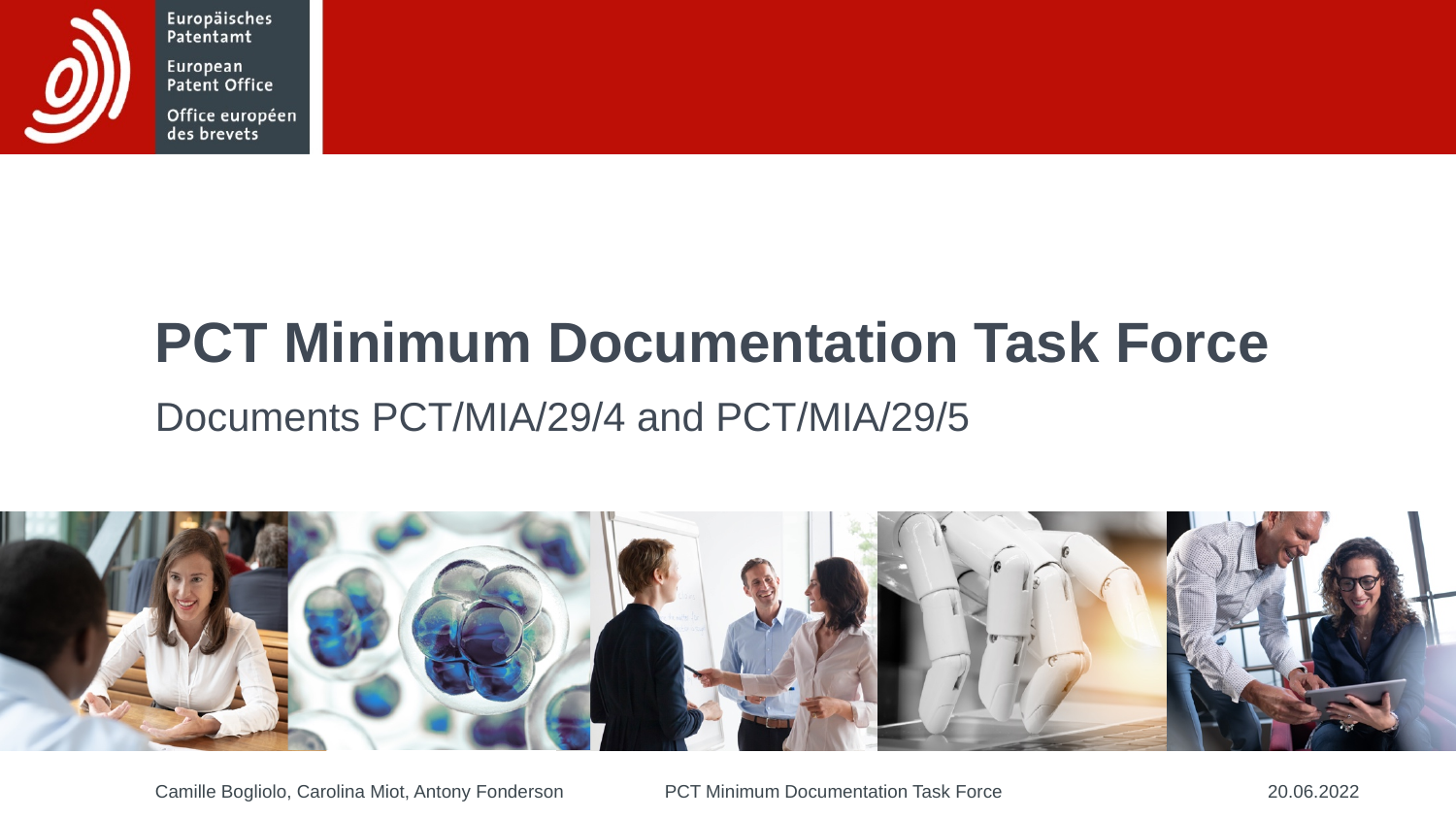

# PCT Minimum Documentation Task Force
Documents PCT/MIA/29/4 and PCT/MIA/29/5
Camille Bogliolo, Carolina Miot, Antony Fonderson

 PCT Minimum Documentation Task Force
20.06.2022